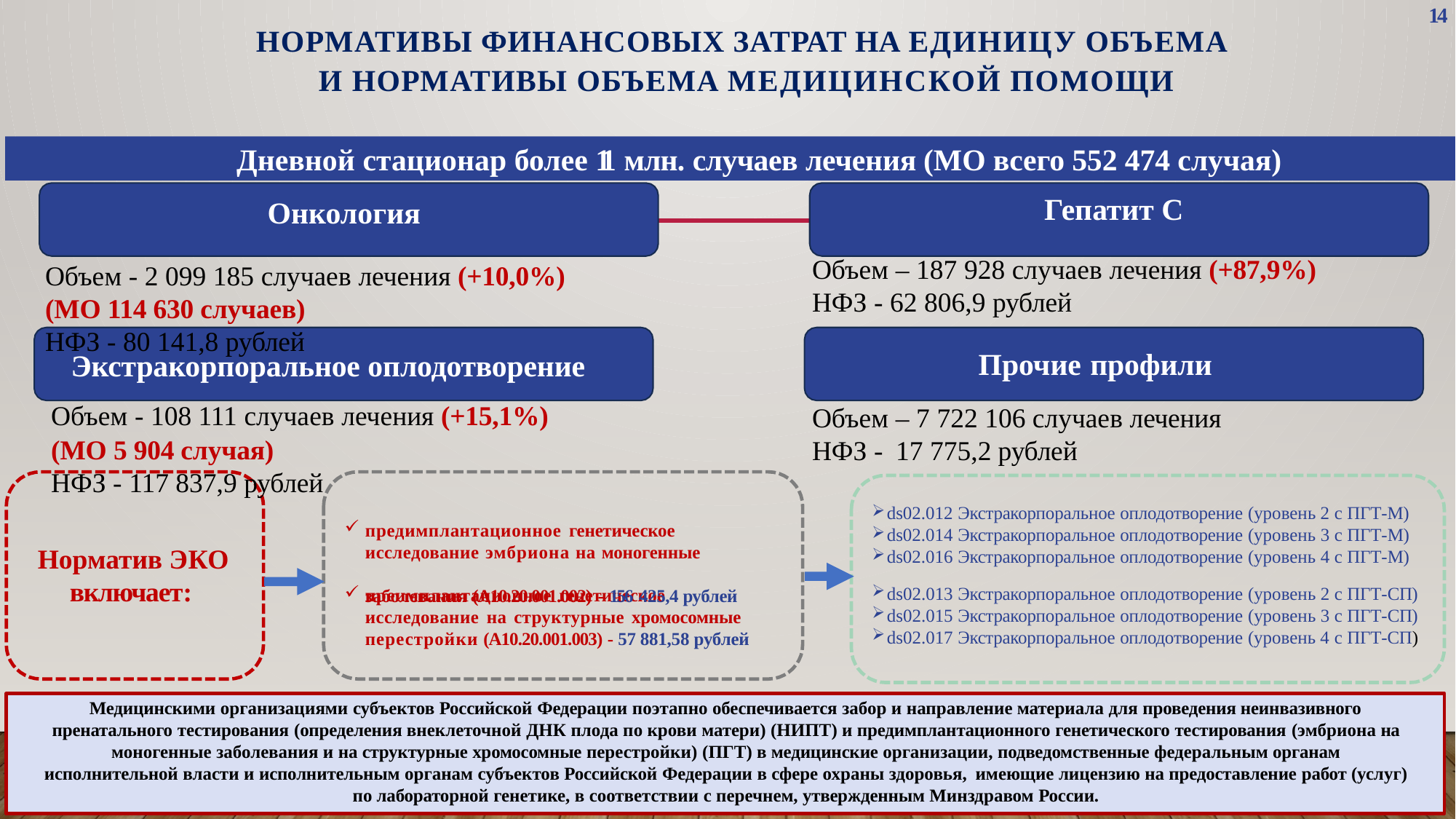

14
# Нормативы финансовых затрат на единицу объема и нормативы объема медицинской помощи

Дневной стационар более 11 млн. случаев лечения (МО всего 552 474 случая)
Гепатит С
Онкология
Объем – 187 928 случаев лечения (+87,9%)
НФЗ - 62 806,9 рублей
Объем - 2 099 185 случаев лечения (+10,0%) (МО 114 630 случаев)
НФЗ - 80 141,8 рублей

Прочие профили
Экстракорпоральное оплодотворение
Объем - 108 111 случаев лечения (+15,1%)
(МО 5 904 случая)
НФЗ - 117 837,9 рублей
предимплантационное генетическое 	исследование эмбриона на моногенные 	заболевания (А10.20.001.002) - 156 425,4 рублей
Объем – 7 722 106 случаев лечения
НФЗ - 17 775,2 рублей

ds02.012 Экстракорпоральное оплодотворение (уровень 2 с ПГТ-М)
ds02.014 Экстракорпоральное оплодотворение (уровень 3 с ПГТ-М)
ds02.016 Экстракорпоральное оплодотворение (уровень 4 с ПГТ-М)
Норматив ЭКО включает:

ds02.013 Экстракорпоральное оплодотворение (уровень 2 с ПГТ-СП)
ds02.015 Экстракорпоральное оплодотворение (уровень 3 с ПГТ-СП)
ds02.017 Экстракорпоральное оплодотворение (уровень 4 с ПГТ-СП)
преимплантационное генетическое 	исследование на структурные хромосомные перестройки (А10.20.001.003) - 57 881,58 рублей

Медицинскими организациями субъектов Российской Федерации поэтапно обеспечивается забор и направление материала для проведения неинвазивного
пренатального тестирования (определения внеклеточной ДНК плода по крови матери) (НИПТ) и предимплантационного генетического тестирования (эмбриона на моногенные заболевания и на структурные хромосомные перестройки) (ПГТ) в медицинские организации, подведомственные федеральным органам
исполнительной власти и исполнительным органам субъектов Российской Федерации в сфере охраны здоровья, имеющие лицензию на предоставление работ (услуг) по лабораторной генетике, в соответствии с перечнем, утвержденным Минздравом России.